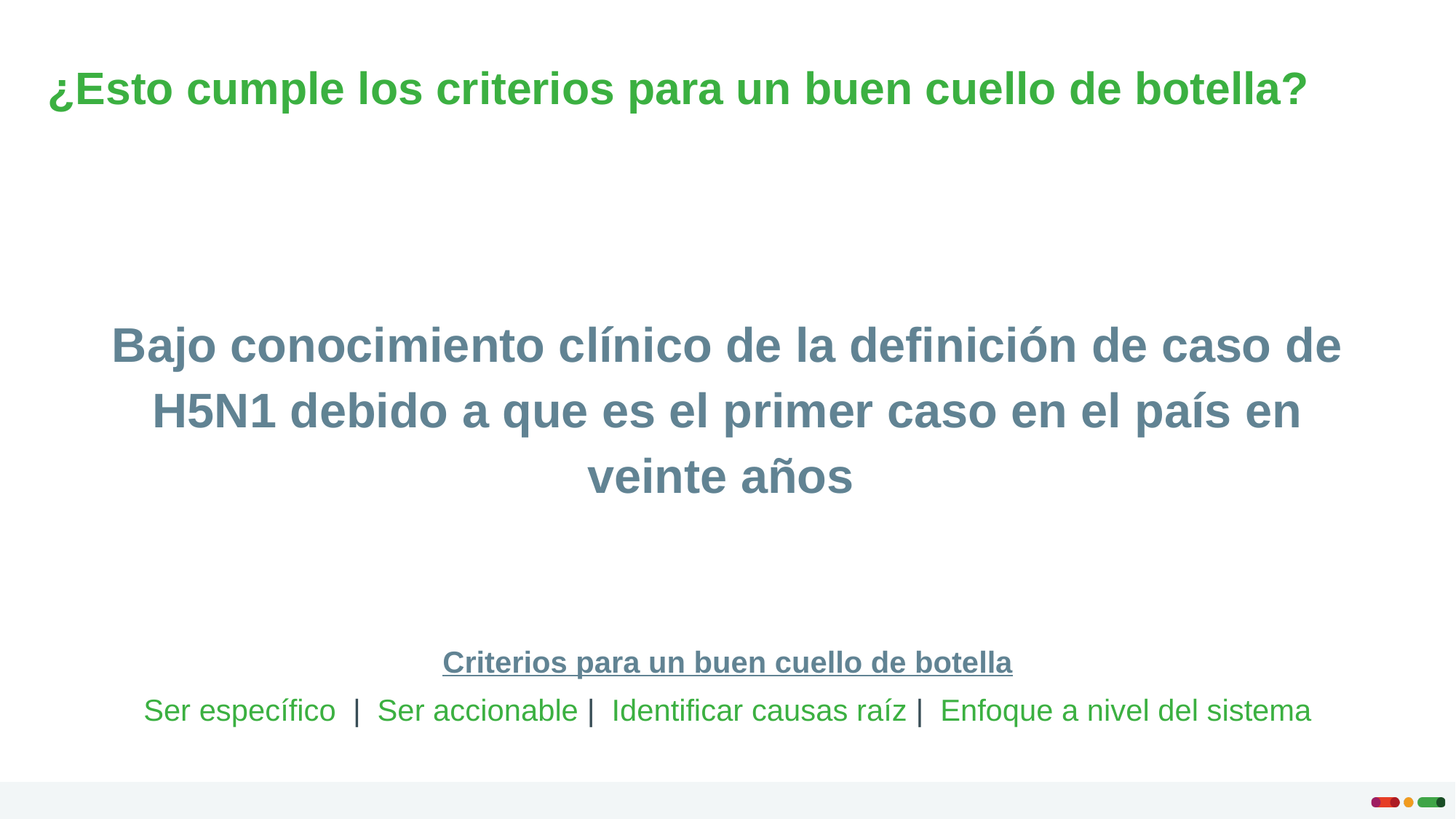

¿Esto cumple los criterios para un buen cuello de botella?
Bajo conocimiento clínico de la definición de caso de H5N1 debido a que es el primer caso en el país en veinte años
Criterios para un buen cuello de botella
Ser específico  |  Ser accionable |  Identificar causas raíz |  Enfoque a nivel del sistema